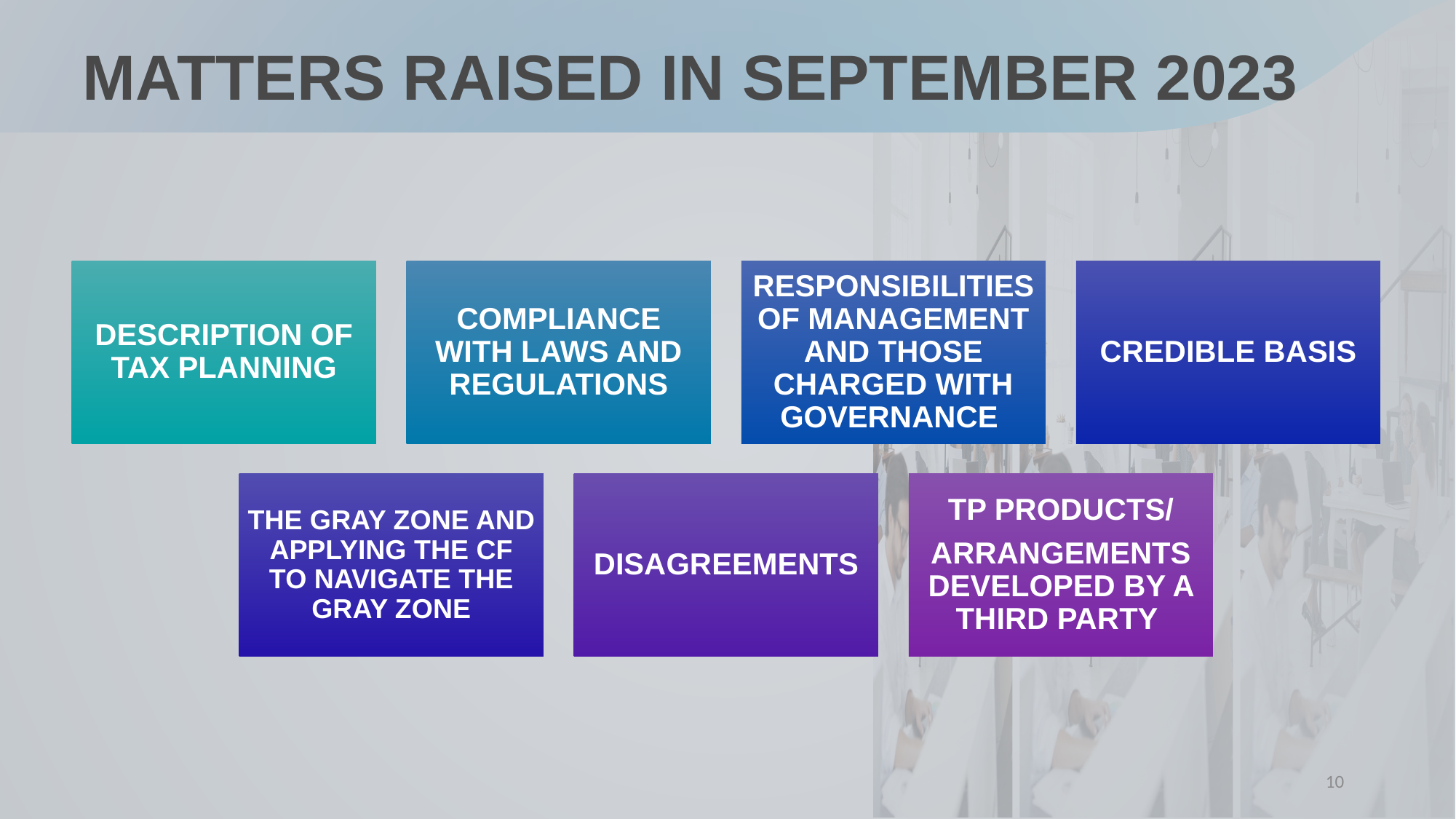

# MATTERS RAISED IN SEPTEMBER 2023
DESCRIPTION OF TAX PLANNING
COMPLIANCE WITH LAWS AND REGULATIONS
RESPONSIBILITIES OF MANAGEMENT AND THOSE CHARGED WITH GOVERNANCE
CREDIBLE BASIS
THE GRAY ZONE AND APPLYING THE CF TO NAVIGATE THE GRAY ZONE
DISAGREEMENTS
TP PRODUCTS/
ARRANGEMENTS DEVELOPED BY A THIRD PARTY
10